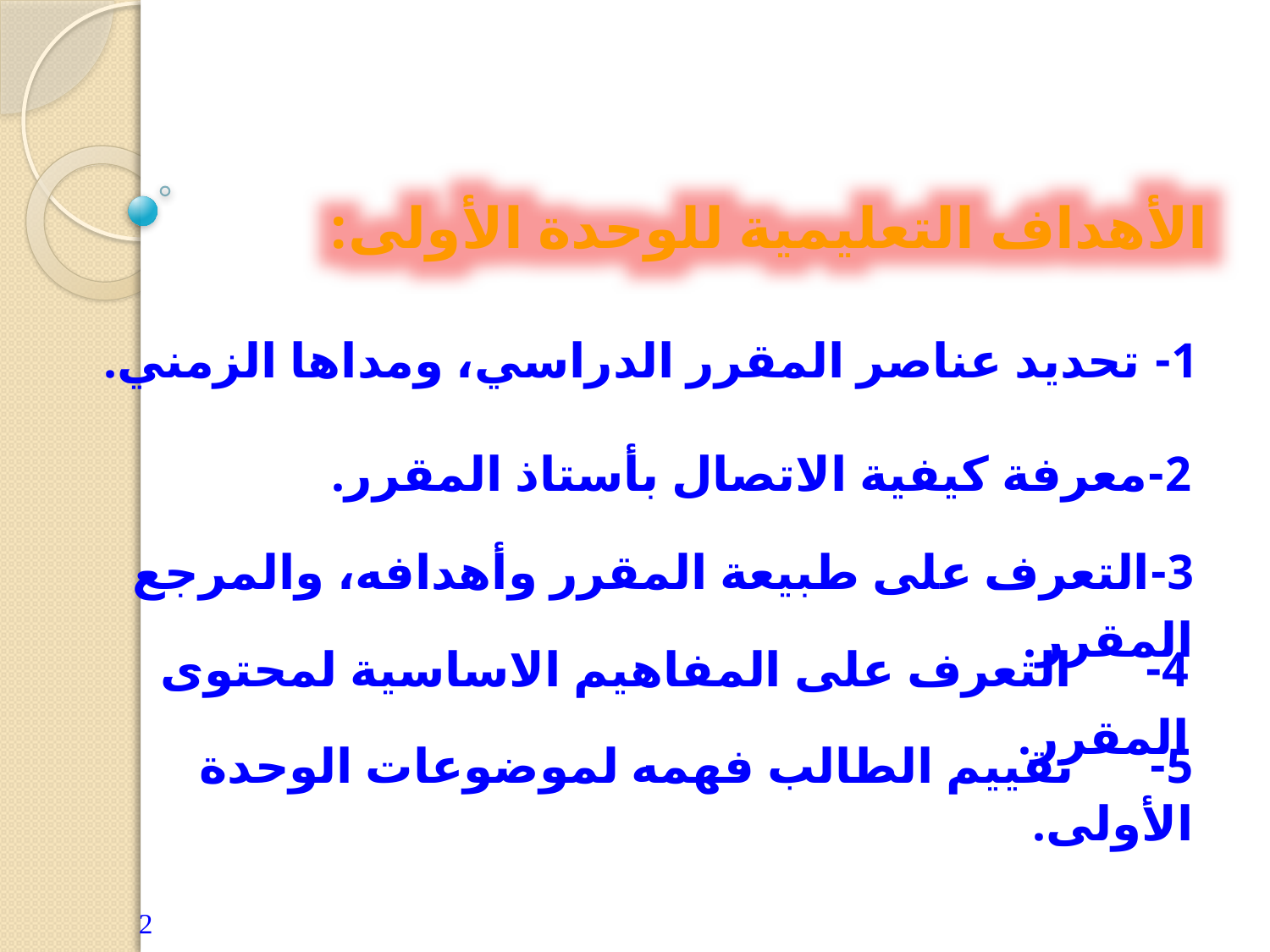

الأهداف التعليمية للوحدة الأولى:
 1-	 تحديد عناصر المقرر الدراسي، ومداها الزمني.

2-	معرفة كيفية الاتصال بأستاذ المقرر.
3-	التعرف على طبيعة المقرر وأهدافه، والمرجع المقرر.
4-     التعرف على المفاهيم الاساسية لمحتوى المقرر.
5-      تقييم الطالب فهمه لموضوعات الوحدة الأولى.
2